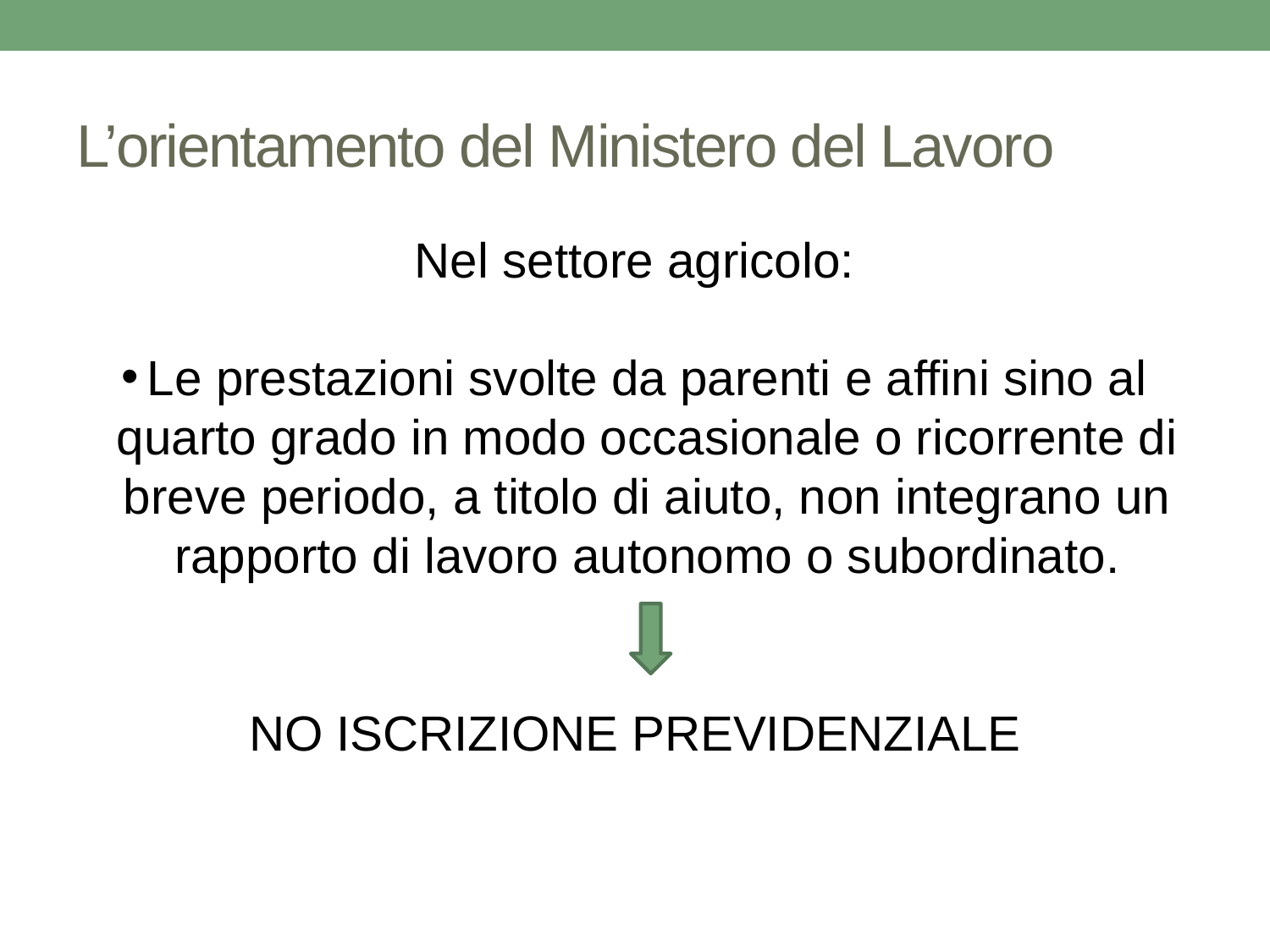

# L’orientamento del Ministero del Lavoro
Nel settore agricolo:

Le prestazioni svolte da parenti e affini sino al quarto grado in modo occasionale o ricorrente di breve periodo, a titolo di aiuto, non integrano un rapporto di lavoro autonomo o subordinato.

NO ISCRIZIONE PREVIDENZIALE